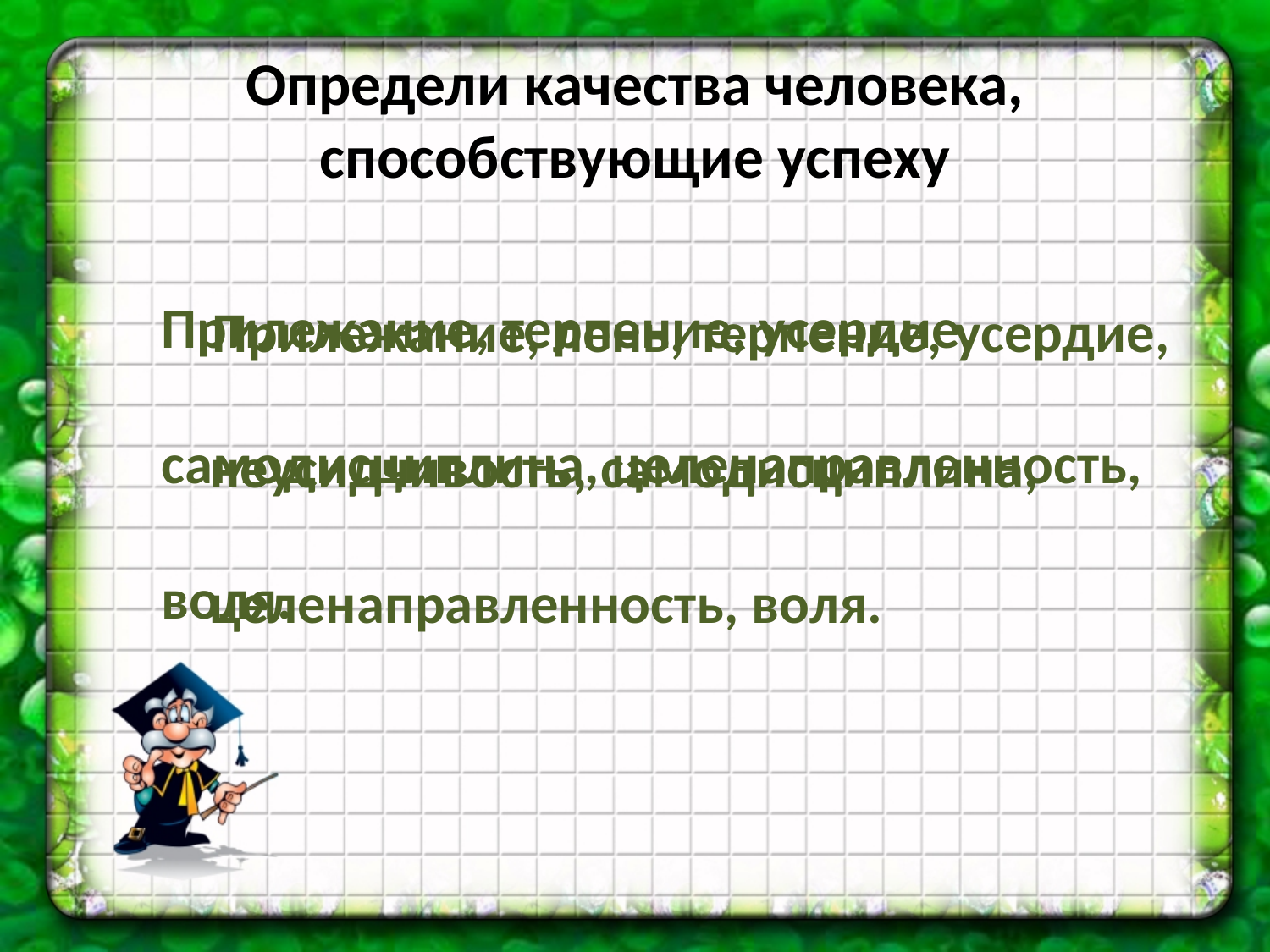

# Определи качества человека, способствующие успеху
Прилежание, терпение, усердие, самодисциплина, целенаправленность, воля.
    Прилежание, лень, терпение, усердие, неусидчивость, самодисциплина, целенаправленность, воля.